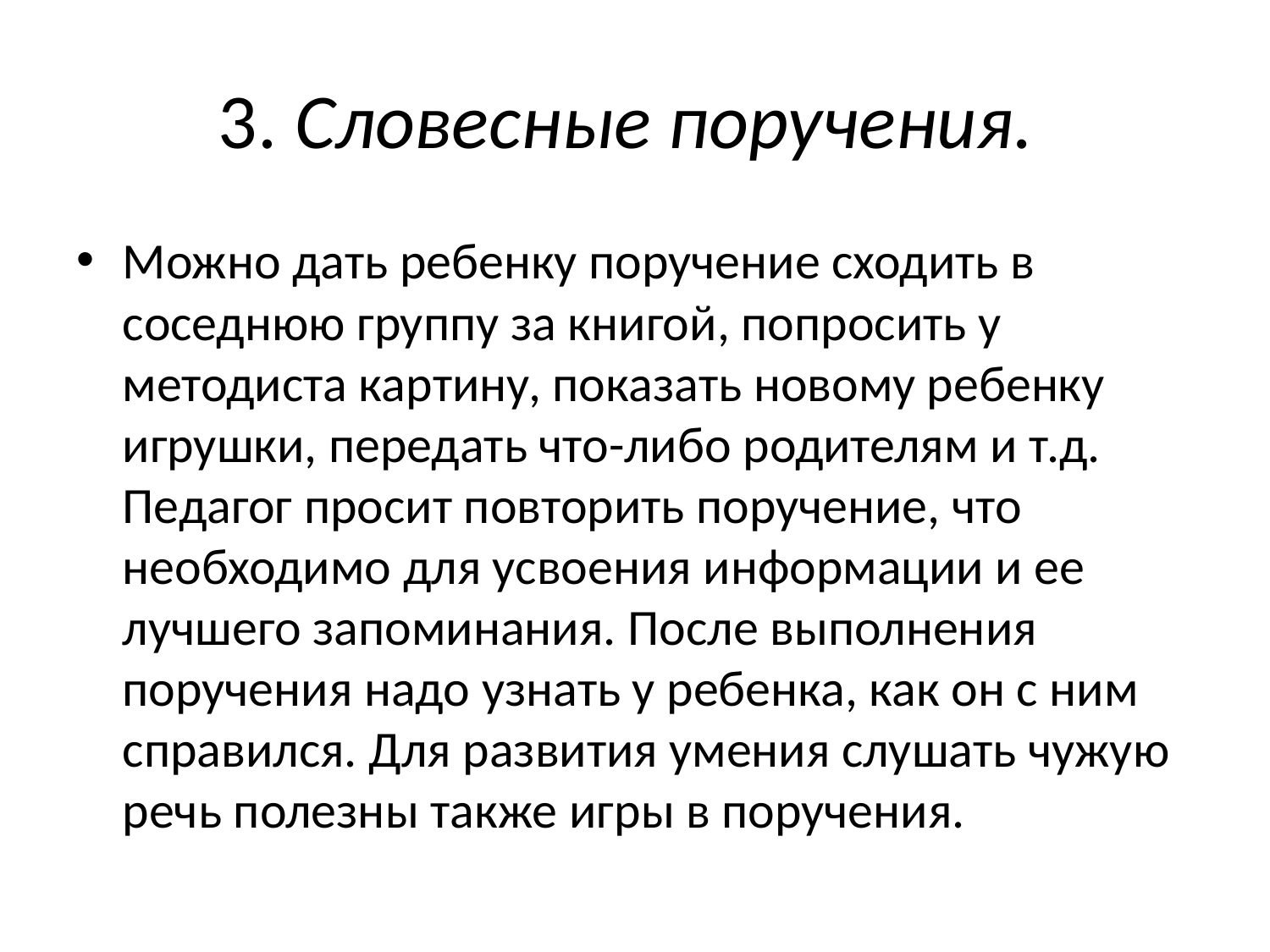

# 3. Словесные поручения.
Можно дать ребенку поручение сходить в соседнюю группу за книгой, попросить у методиста картину, показать новому ребенку игрушки, передать что-либо родителям и т.д. Педагог просит повторить поручение, что необходимо для усвоения информации и ее лучшего запоминания. После выполнения поручения надо узнать у ребенка, как он с ним справился. Для развития умения слушать чужую речь полезны также игры в поручения.